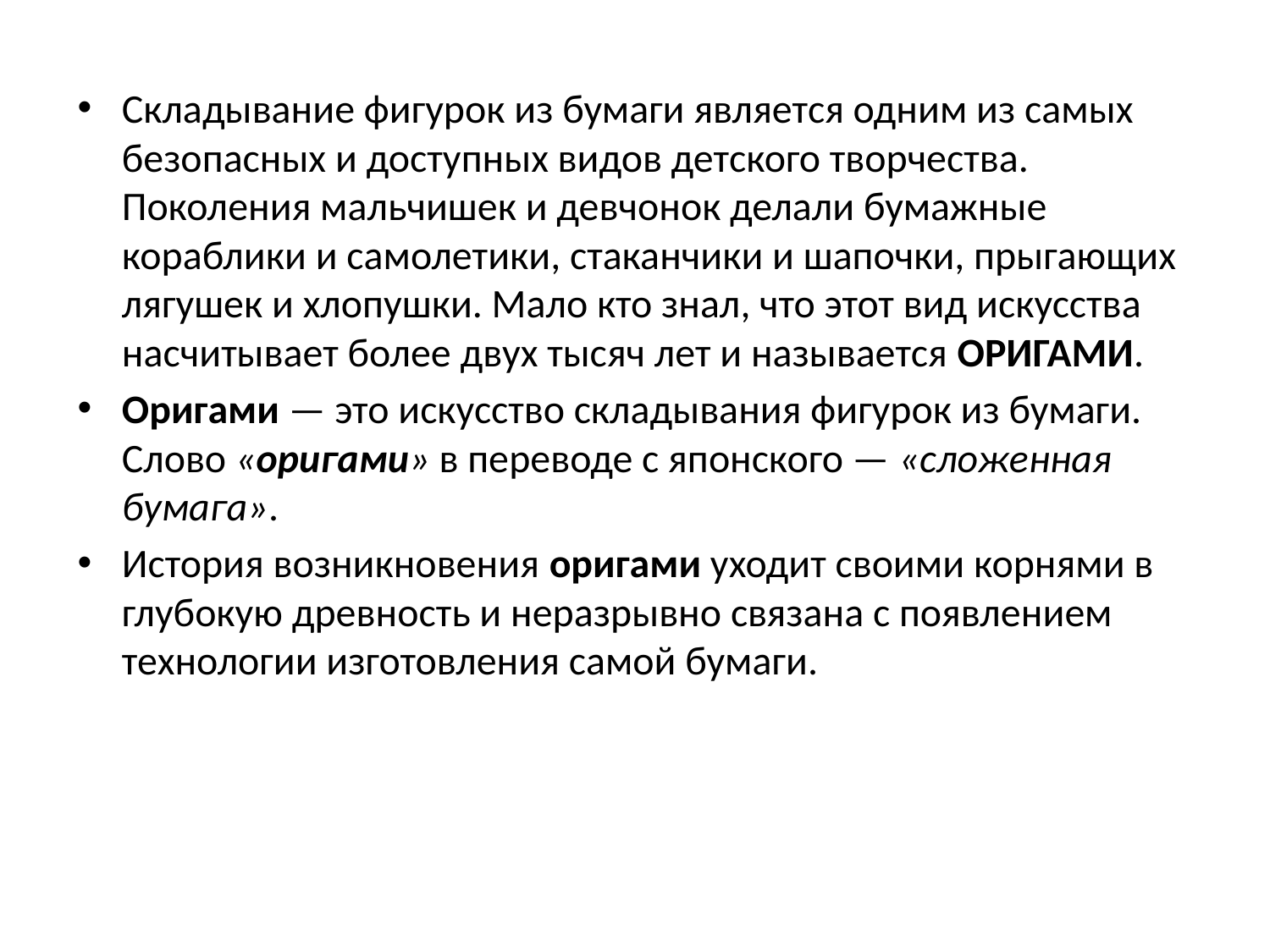

Складывание фигурок из бумаги является одним из самых безопасных и доступных видов детского творчества. Поколения мальчишек и девчонок делали бумажные кораблики и самолетики, стаканчики и шапочки, прыгающих лягушек и хлопушки. Мало кто знал, что этот вид искусства насчитывает более двух тысяч лет и называется ОРИГАМИ.
Оригами — это искусство складывания фигурок из бумаги. Слово «оригами» в переводе с японского — «сложенная бумага».
История возникновения оригами уходит своими корнями в глубокую древность и неразрывно связана с появлением технологии изготовления самой бумаги.